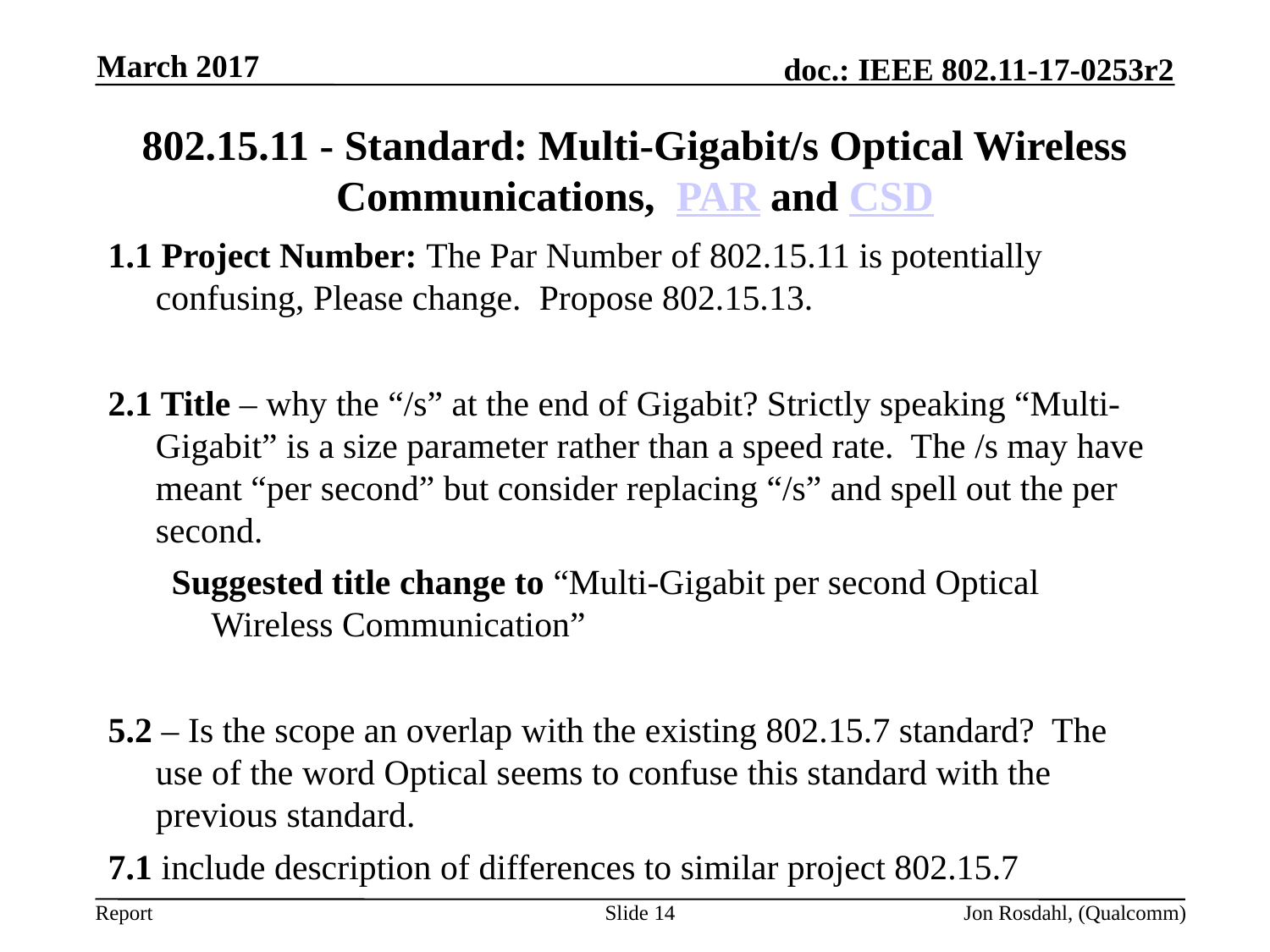

March 2017
# 802.15.11 - Standard: Multi-Gigabit/s Optical Wireless Communications,  PAR and CSD
1.1 Project Number: The Par Number of 802.15.11 is potentially confusing, Please change.  Propose 802.15.13.

2.1 Title – why the “/s” at the end of Gigabit? Strictly speaking “Multi-Gigabit” is a size parameter rather than a speed rate.  The /s may have meant “per second” but consider replacing “/s” and spell out the per second.
Suggested title change to “Multi-Gigabit per second Optical Wireless Communication”

5.2 – Is the scope an overlap with the existing 802.15.7 standard?  The use of the word Optical seems to confuse this standard with the previous standard.
7.1 include description of differences to similar project 802.15.7

Slide 14
Jon Rosdahl, (Qualcomm)